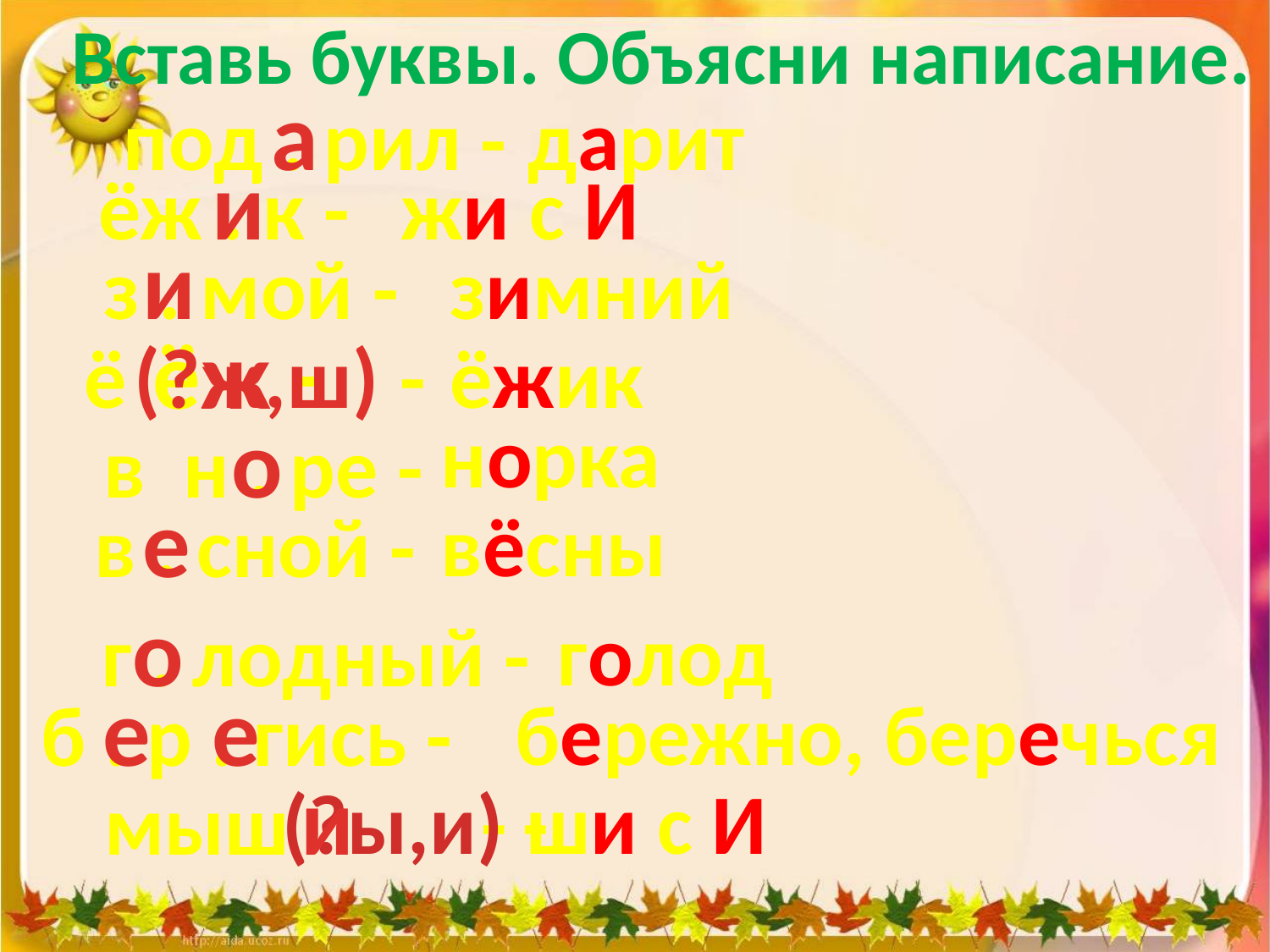

Вставь буквы. Объясни написание.
под . рил -
а
дарит
        ёж . к -
и
 жи с И

з . мой -
и
  зимний

ёж -
     ё
(?ж,ш) -
ёжик
 в  н . ре -
о
норка
в . сной -
е
вёсны
г . лодный -
о
голод
б . р . гись -
е
е
бережно, беречься
мыш
и
(?ы,и) -
- ши с И